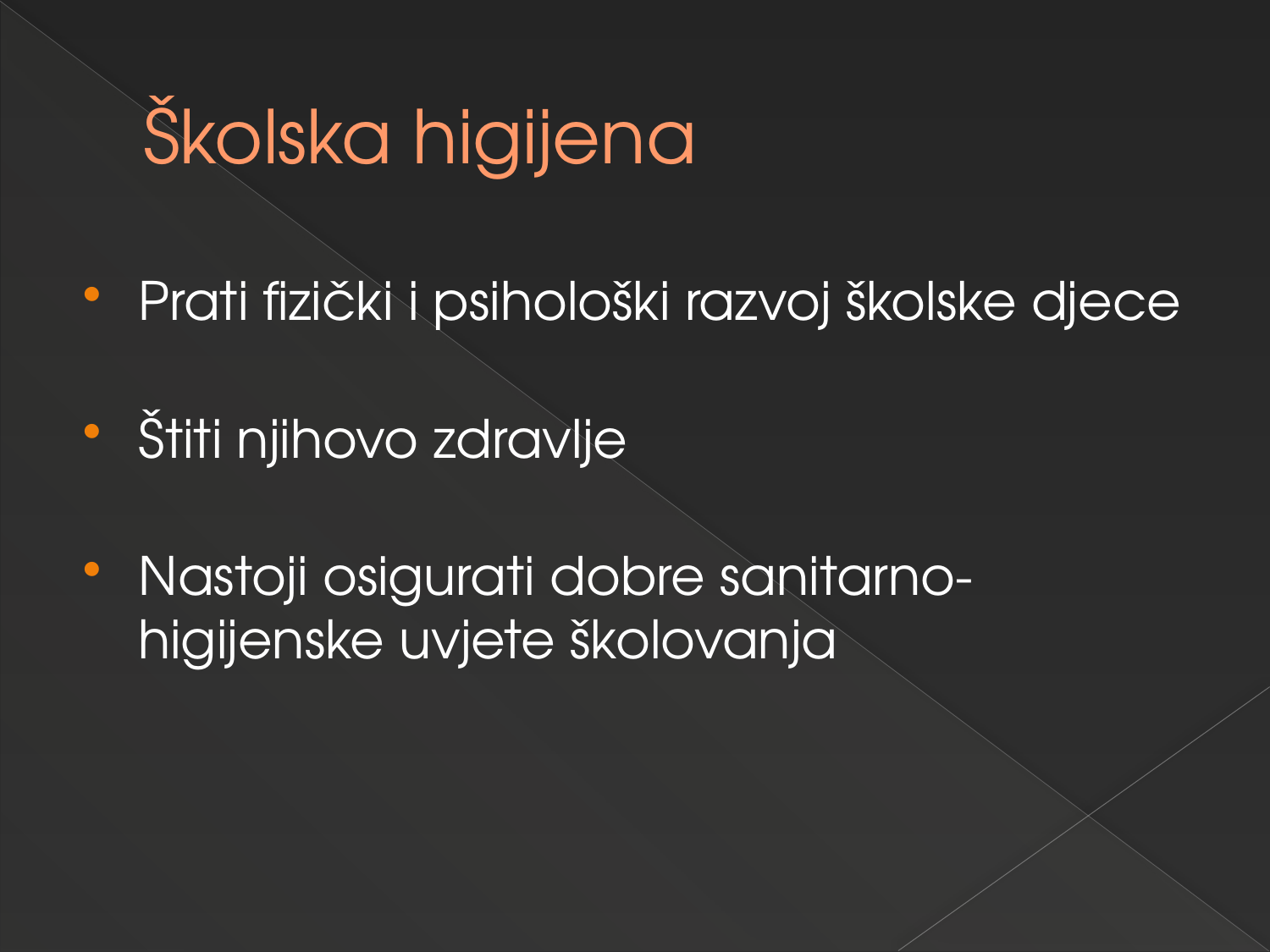

# Školska higijena
Prati fizički i psihološki razvoj školske djece
Štiti njihovo zdravlje
Nastoji osigurati dobre sanitarno-higijenske uvjete školovanja